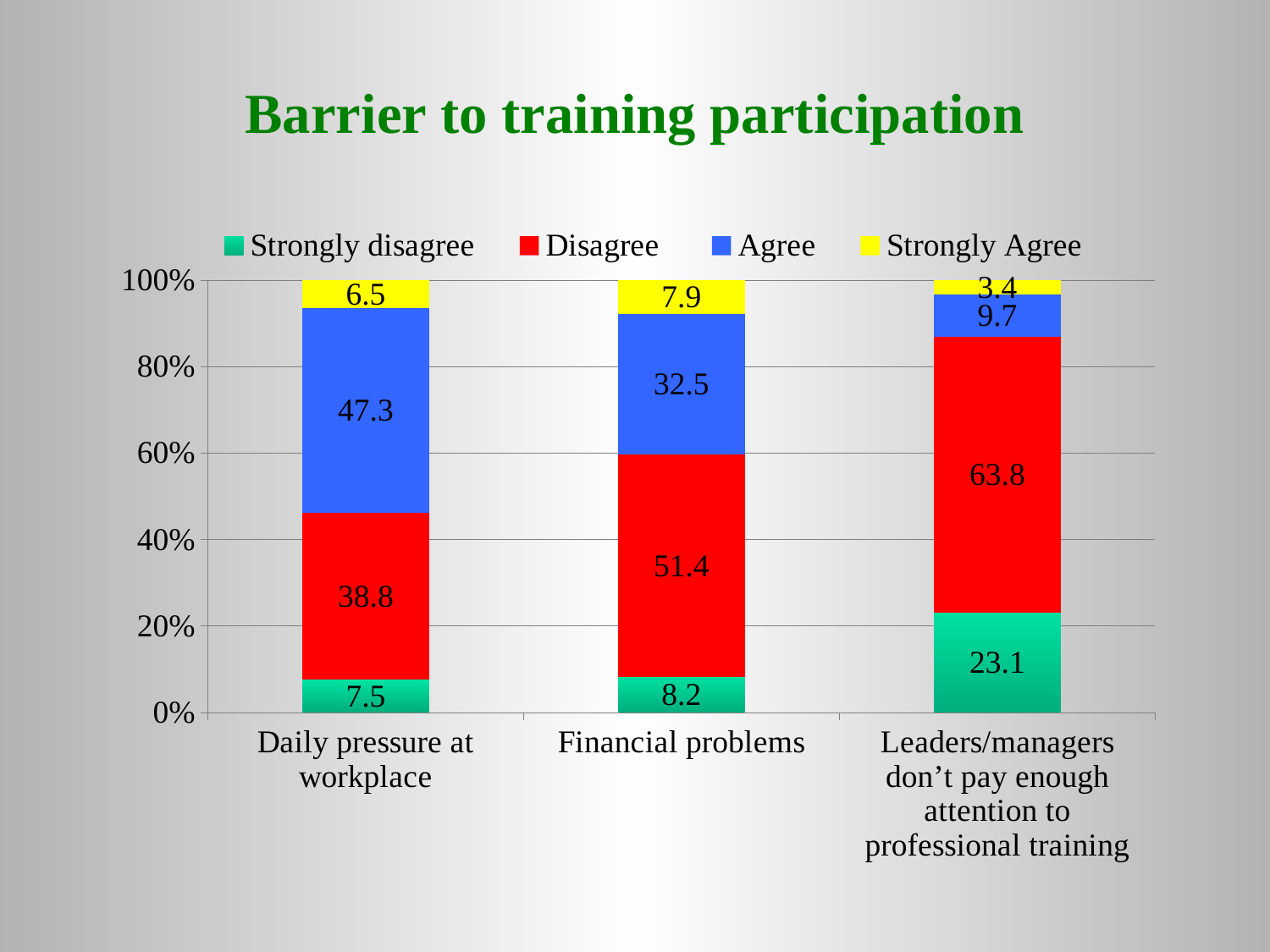

# Barrier to training participation

### Chart

| Category | Strongly disagree | Disagree  | Agree | Strongly Agree |
|---|---|---|---|---|
| Daily pressure at workplace | 7.5 | 38.8 | 47.3 | 6.5 |
| Financial problems | 8.2 | 51.4 | 32.5 | 7.9 |
| Leaders/managers don’t pay enough attention to professional training | 23.1 | 63.8 | 9.7 | 3.4 |